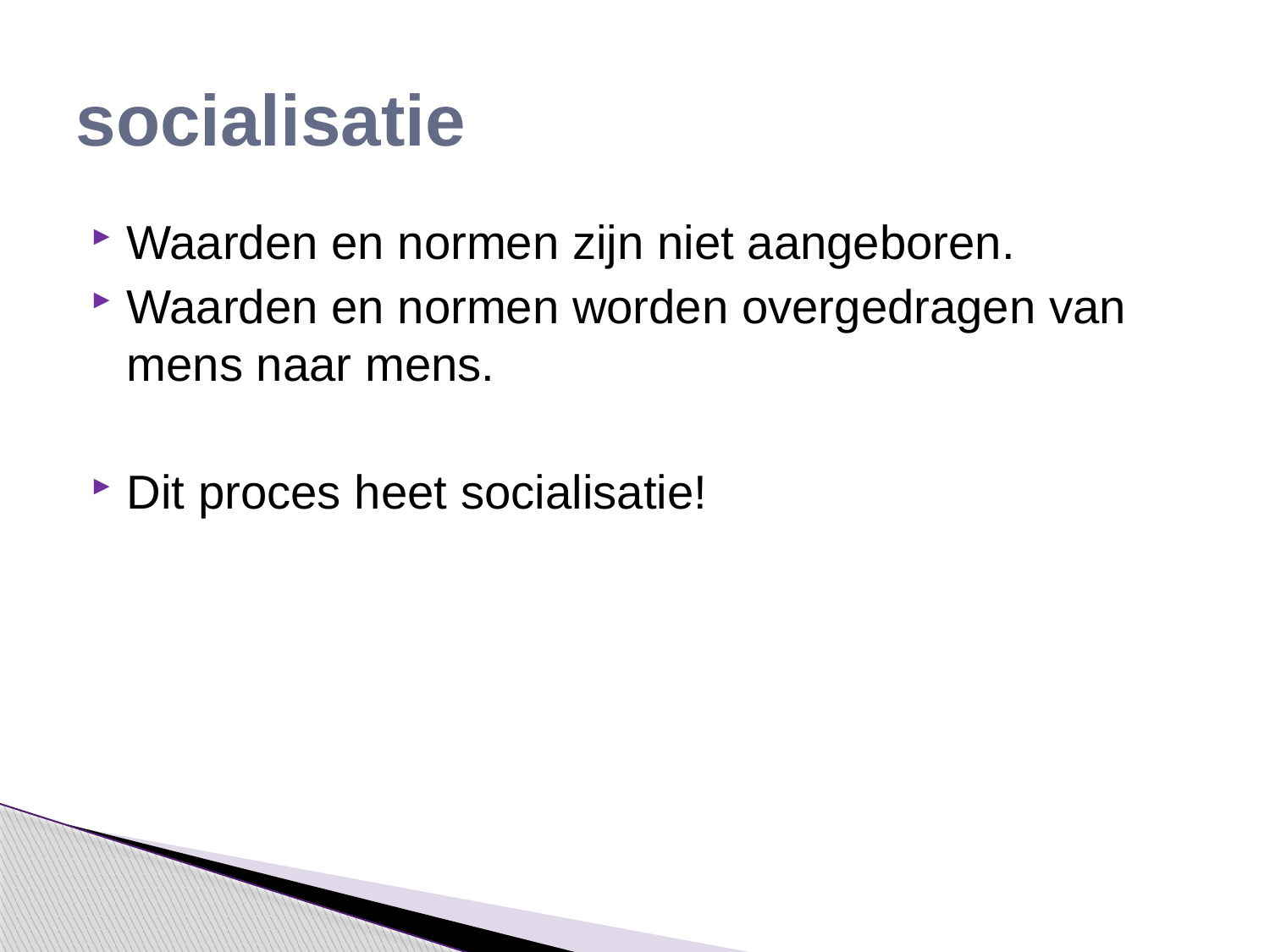

# socialisatie
Waarden en normen zijn niet aangeboren.
Waarden en normen worden overgedragen van mens naar mens.

Dit proces heet socialisatie!